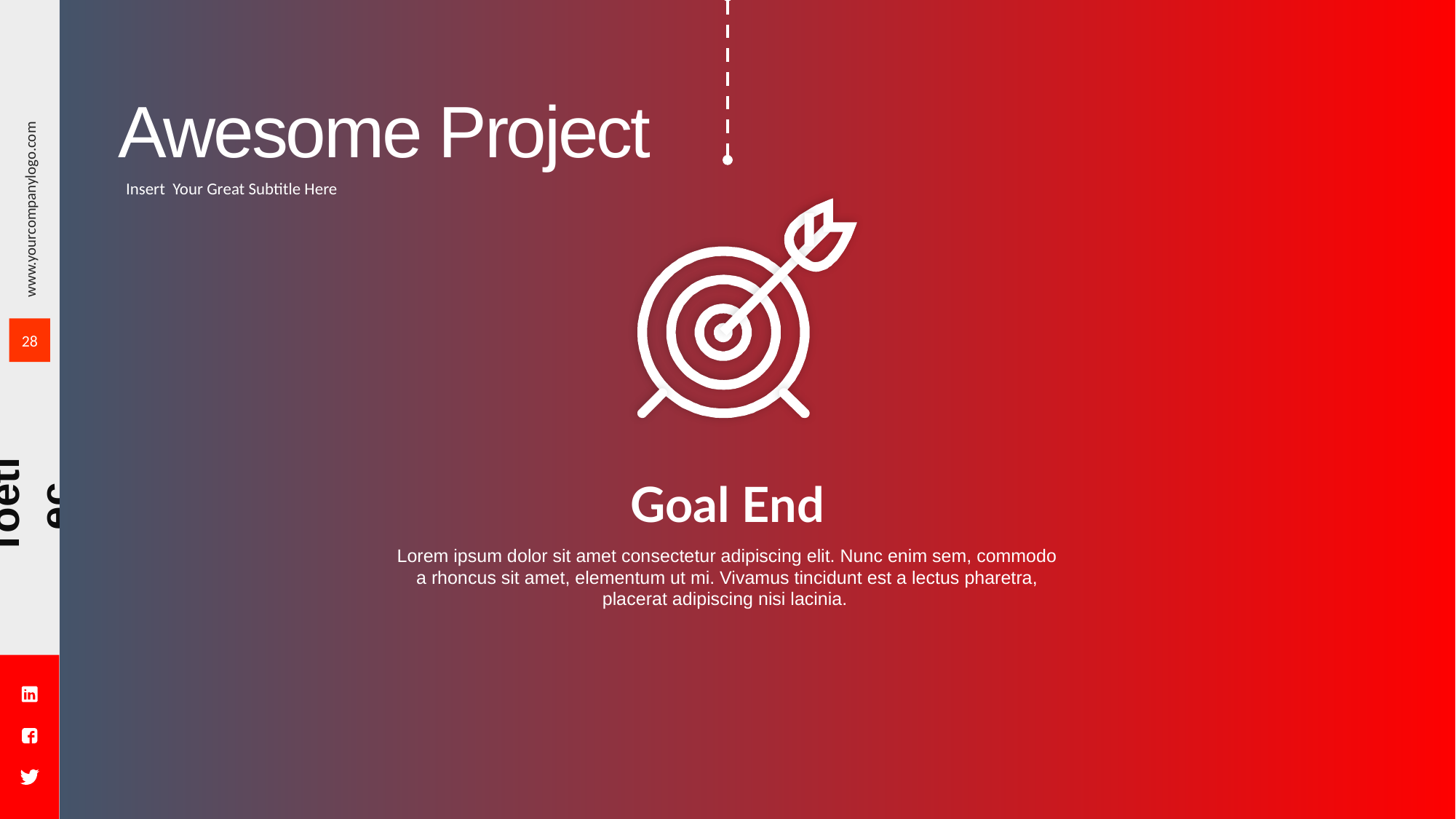

Awesome Project
Insert  Your Great Subtitle Here

28
Goal End
Lorem ipsum dolor sit amet consectetur adipiscing elit. Nunc enim sem, commodo a rhoncus sit amet, elementum ut mi. Vivamus tincidunt est a lectus pharetra, placerat adipiscing nisi lacinia.